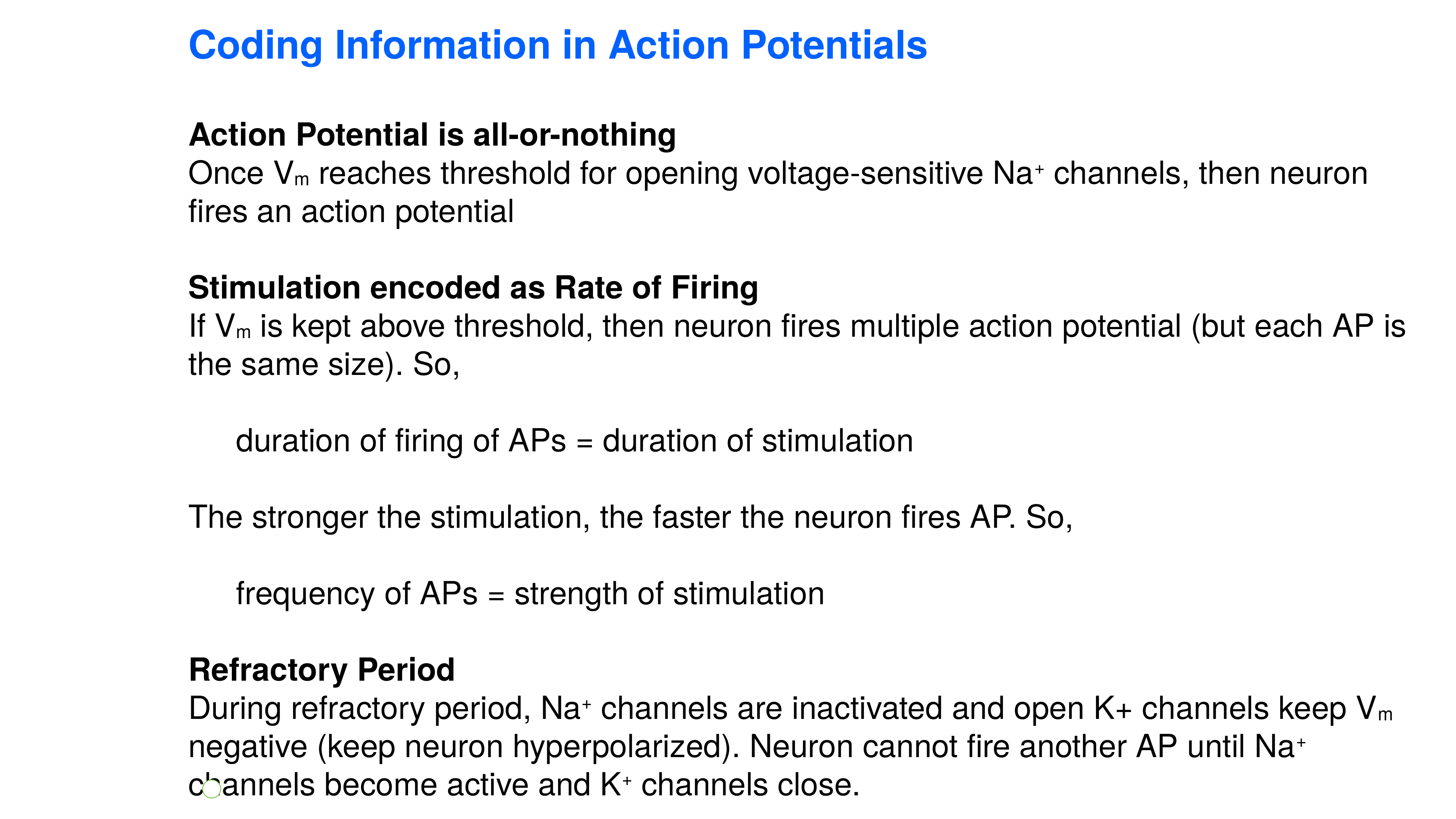

Coding Information in Action Potentials

Action Potential is all-or-nothing
Once Vm reaches threshold for opening voltage-sensitive Na+ channels, then neuron fires an action potential

Stimulation encoded as Rate of Firing
If Vm is kept above threshold, then neuron fires multiple action potential (but each AP is the same size). So,

duration of firing of APs = duration of stimulation

The stronger the stimulation, the faster the neuron fires AP. So,

frequency of APs = strength of stimulation

Refractory Period
During refractory period, Na+ channels are inactivated and open K+ channels keep Vm negative (keep neuron hyperpolarized). Neuron cannot fire another AP until Na+ channels become active and K+ channels close.